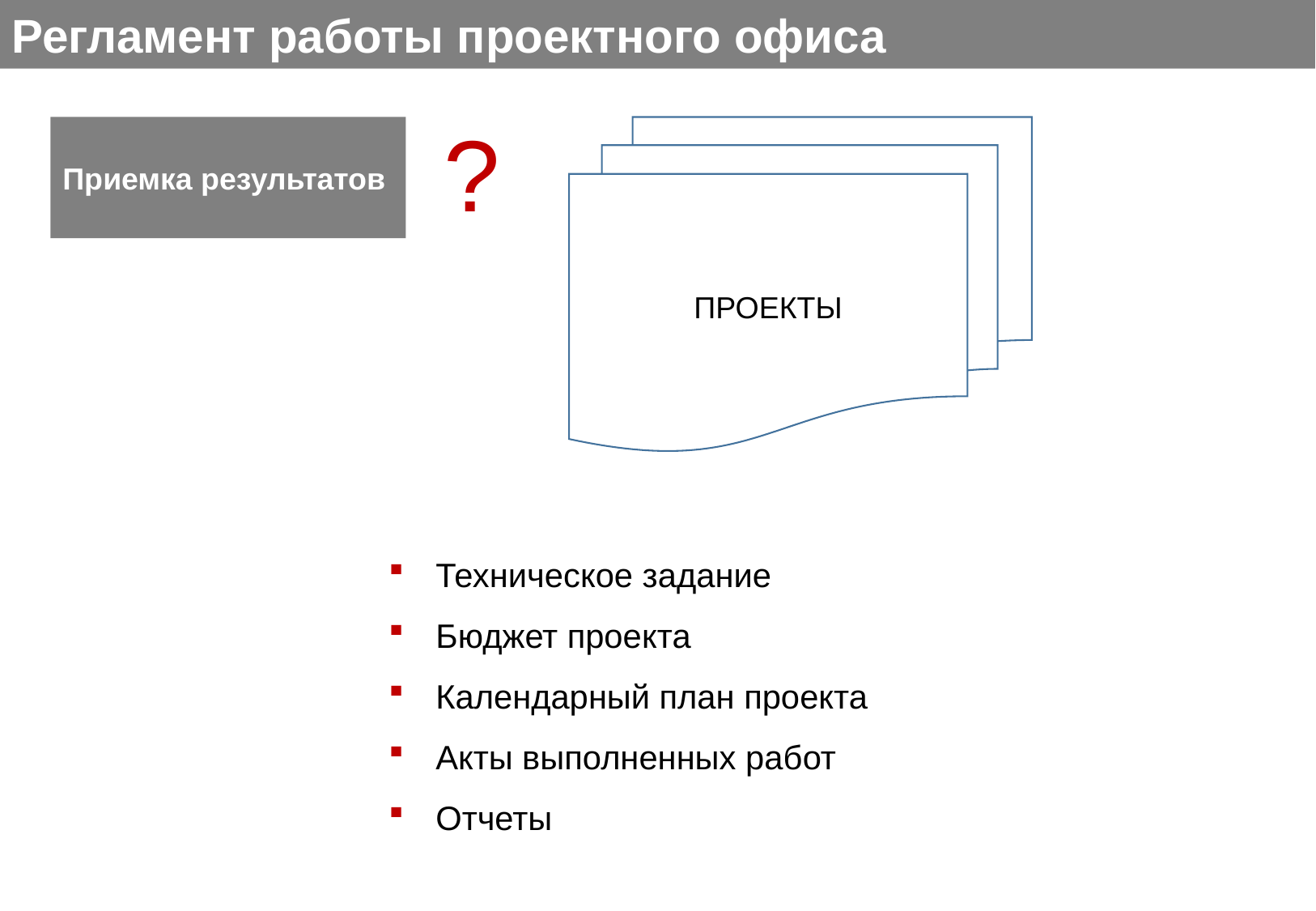

Регламент работы проектного офиса
?

Приемка результатов

ПРОЕКТЫ
 Техническое задание
 Бюджет проекта
 Календарный план проекта
 Акты выполненных работ
 Отчеты